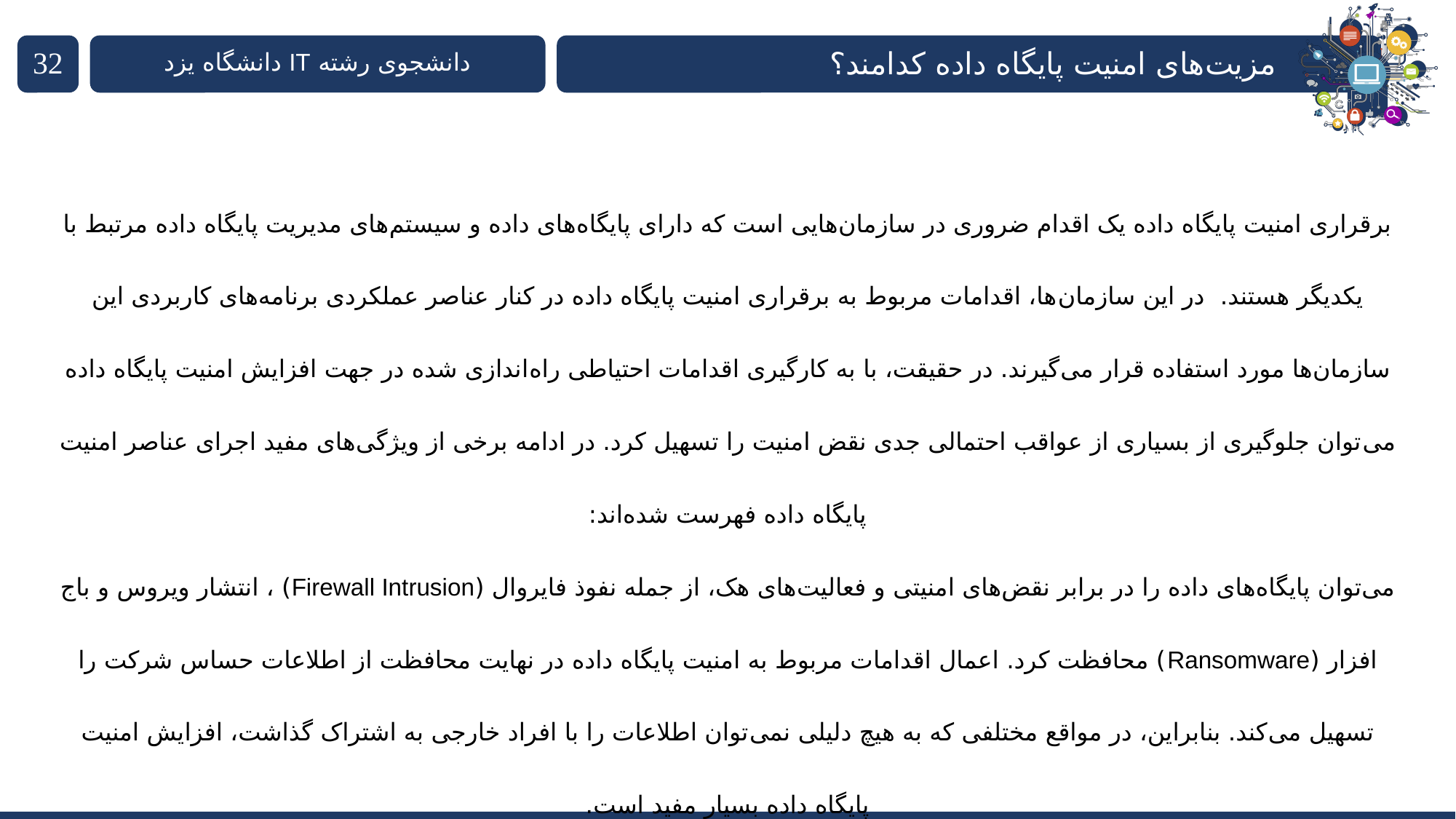

مزیت‌های امنیت پایگاه داده کدامند؟
دانشجوی رشته IT دانشگاه یزد
برقراری امنیت پایگاه داده یک اقدام ضروری در سازمان‌هایی است که دارای پایگاه‌های داده و سیستم‌های مدیریت پایگاه داده مرتبط با یکدیگر هستند.  در این سازمان‌ها، اقدامات مربوط به برقراری امنیت پایگاه داده در کنار عناصر عملکردی برنامه‌های کاربردی این سازمان‌ها مورد استفاده قرار می‌گیرند. در حقیقت، با به کارگیری اقدامات احتیاطی راه‌اندازی شده در جهت افزایش امنیت پایگاه داده می‌توان جلوگیری از بسیاری از عواقب احتمالی جدی نقض امنیت را تسهیل کرد. در ادامه برخی از ویژگی‌های مفید اجرای عناصر امنیت پایگاه داده فهرست شده‌اند:
می‌توان پایگاه‌های داده را در برابر نقض‌های امنیتی و فعالیت‌های هک، از جمله نفوذ فایروال (Firewall Intrusion) ، انتشار ویروس و باج افزار (Ransomware) محافظت کرد. اعمال اقدامات مربوط به امنیت پایگاه داده در نهایت محافظت از اطلاعات حساس شرکت را تسهیل می‌کند. بنابراین، در مواقع مختلفی که به هیچ دلیلی نمی‌توان اطلاعات را با افراد خارجی به اشتراک گذاشت، افزایش امنیت پایگاه داده بسیار مفید است.
.